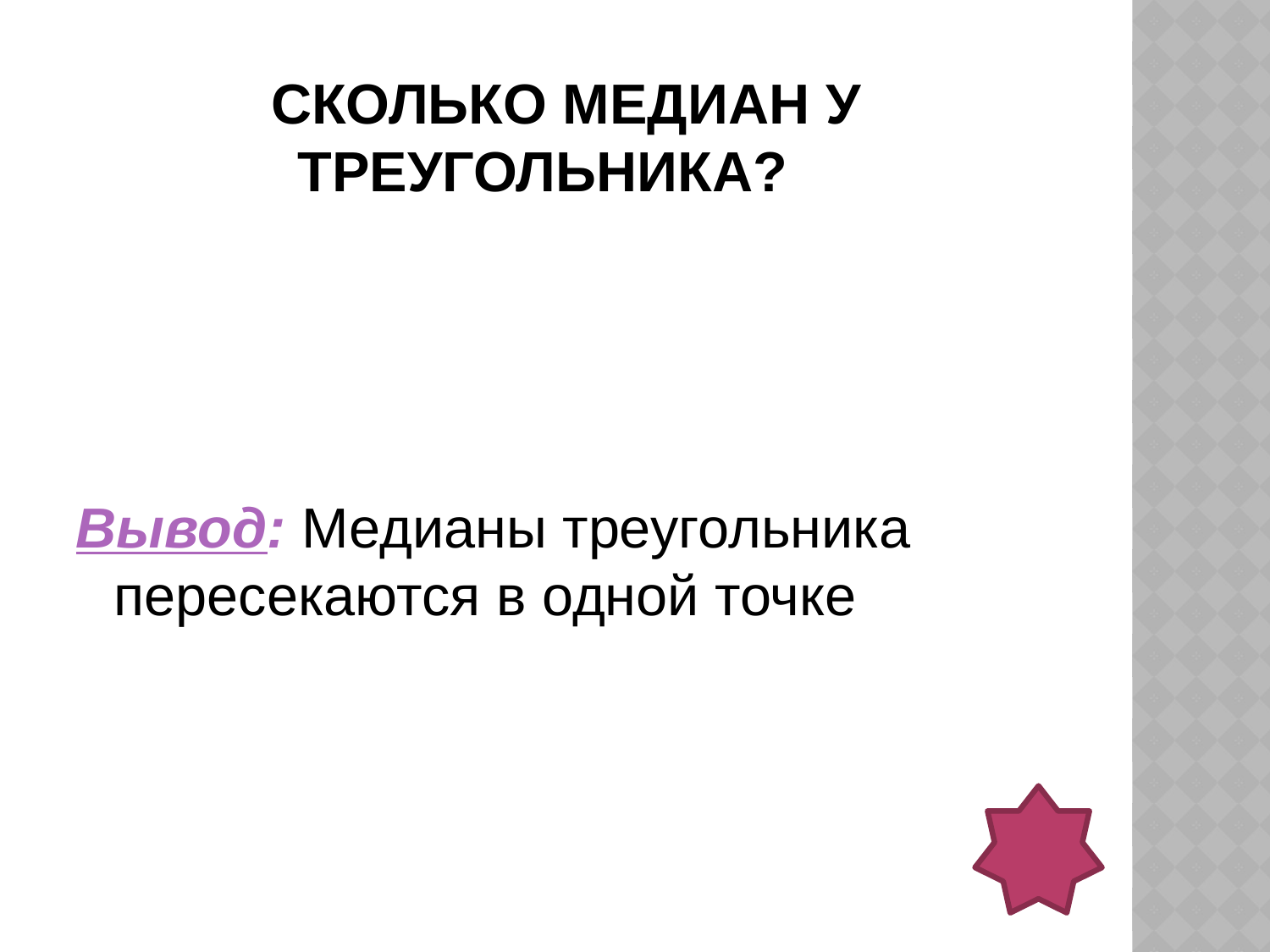

# Сколько медиан у треугольника?

Вывод: Медианы треугольника пересекаются в одной точке